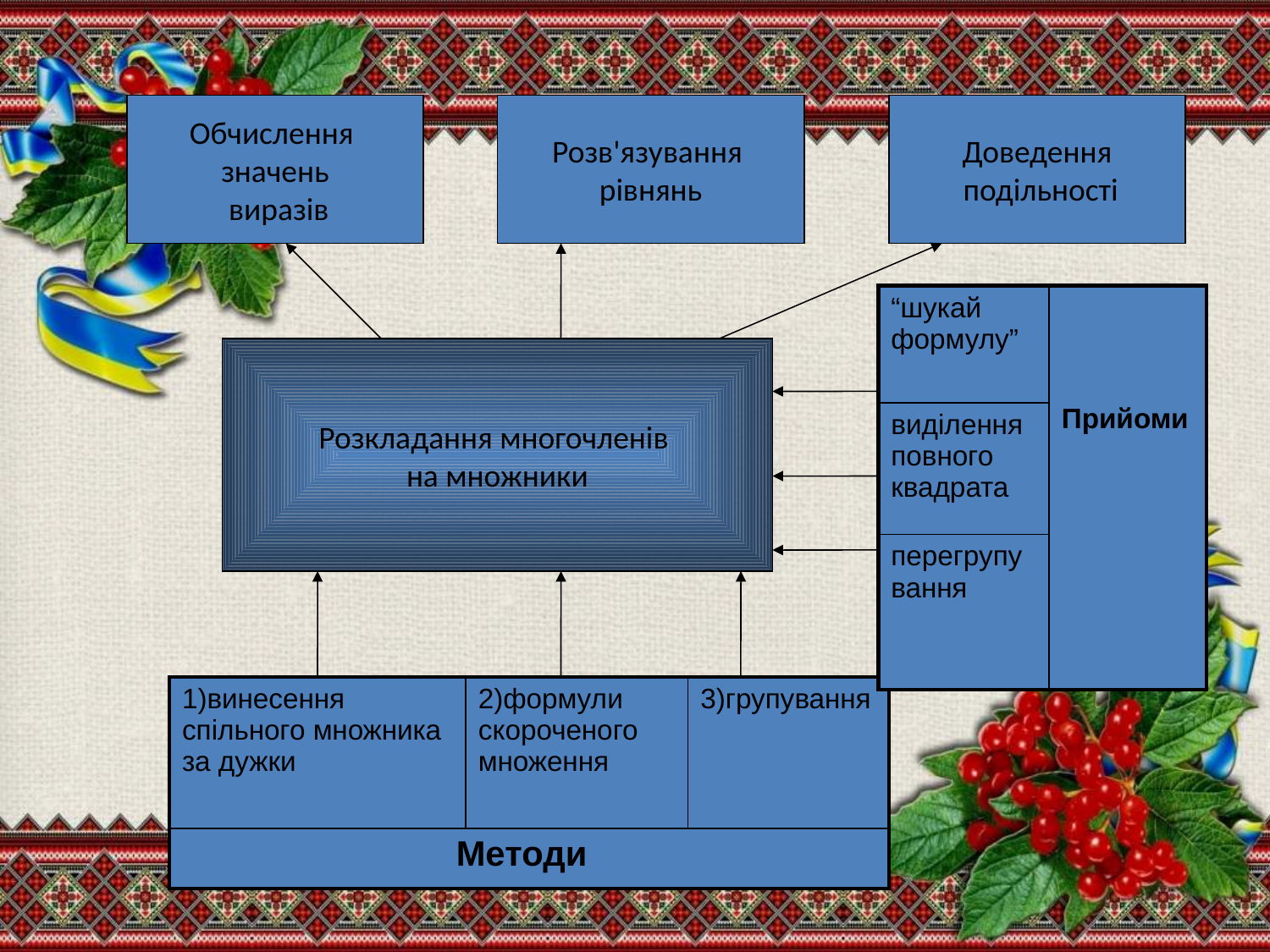

#
Обчислення
значень
 виразів
Розв'язування
рівнянь
Доведення
 подільності

| “шукай формулу” | Прийоми |
| --- | --- |
| виділення повного квадрата |  |
| перегрупування |  |
Розкладання многочленів
на множники

| 1)винесення спільного множника за дужки | 2)формули скороченого множення | 3)групування |
| --- | --- | --- |
| Методи |  |  |